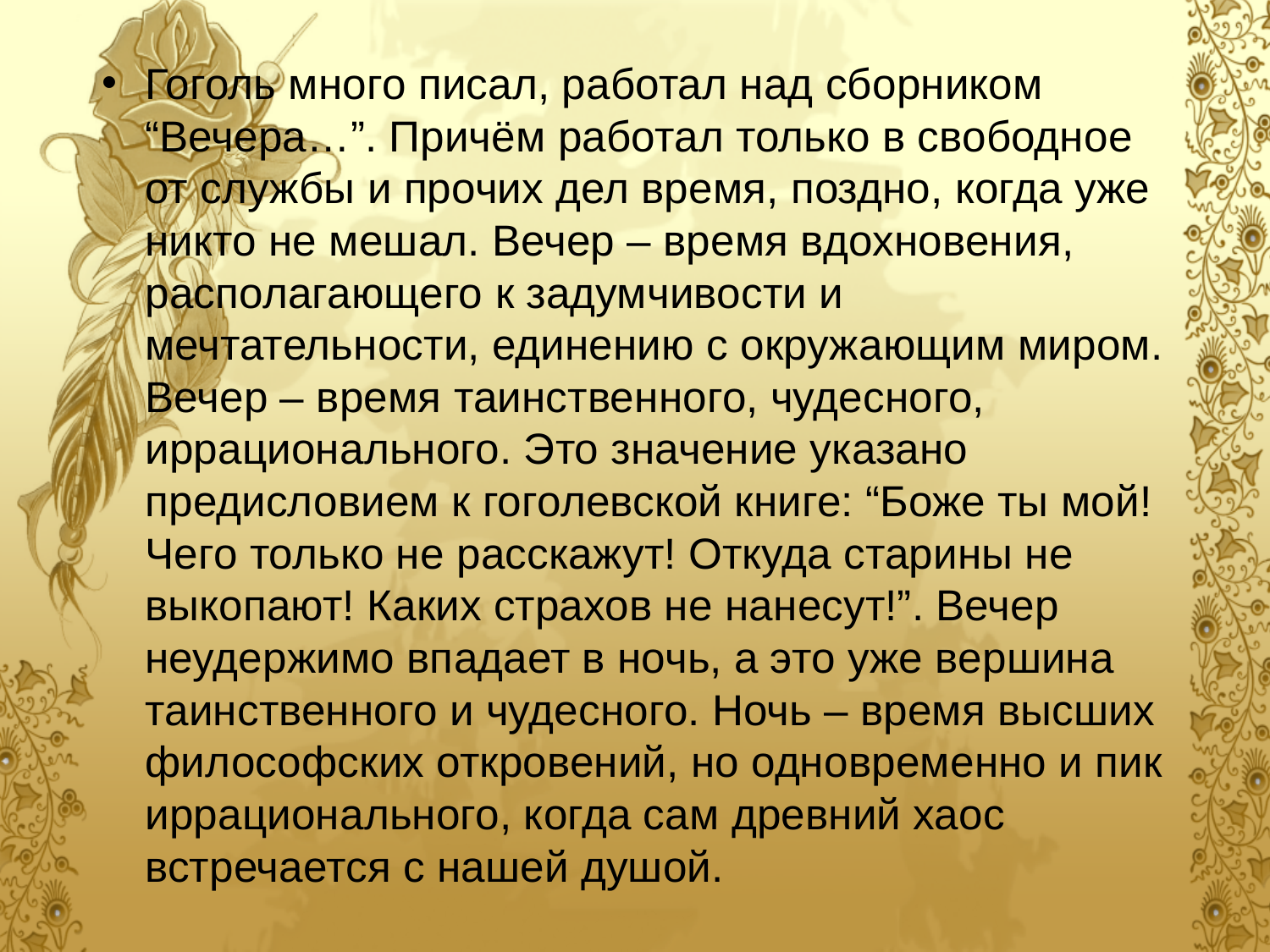

Гоголь много писал, работал над сборником “Вечера…”. Причём работал только в свободное от службы и прочих дел время, поздно, когда уже никто не мешал. Вечер – время вдохновения, располагающего к задумчивости и мечтательности, единению с окружающим миром. Вечер – время таинственного, чудесного, иррационального. Это значение указано предисловием к гоголевской книге: “Боже ты мой! Чего только не расскажут! Откуда старины не выкопают! Каких страхов не нанесут!”. Вечер неудержимо впадает в ночь, а это уже вершина таинственного и чудесного. Ночь – время высших философских откровений, но одновременно и пик иррационального, когда сам древний хаос встречается с нашей душой.